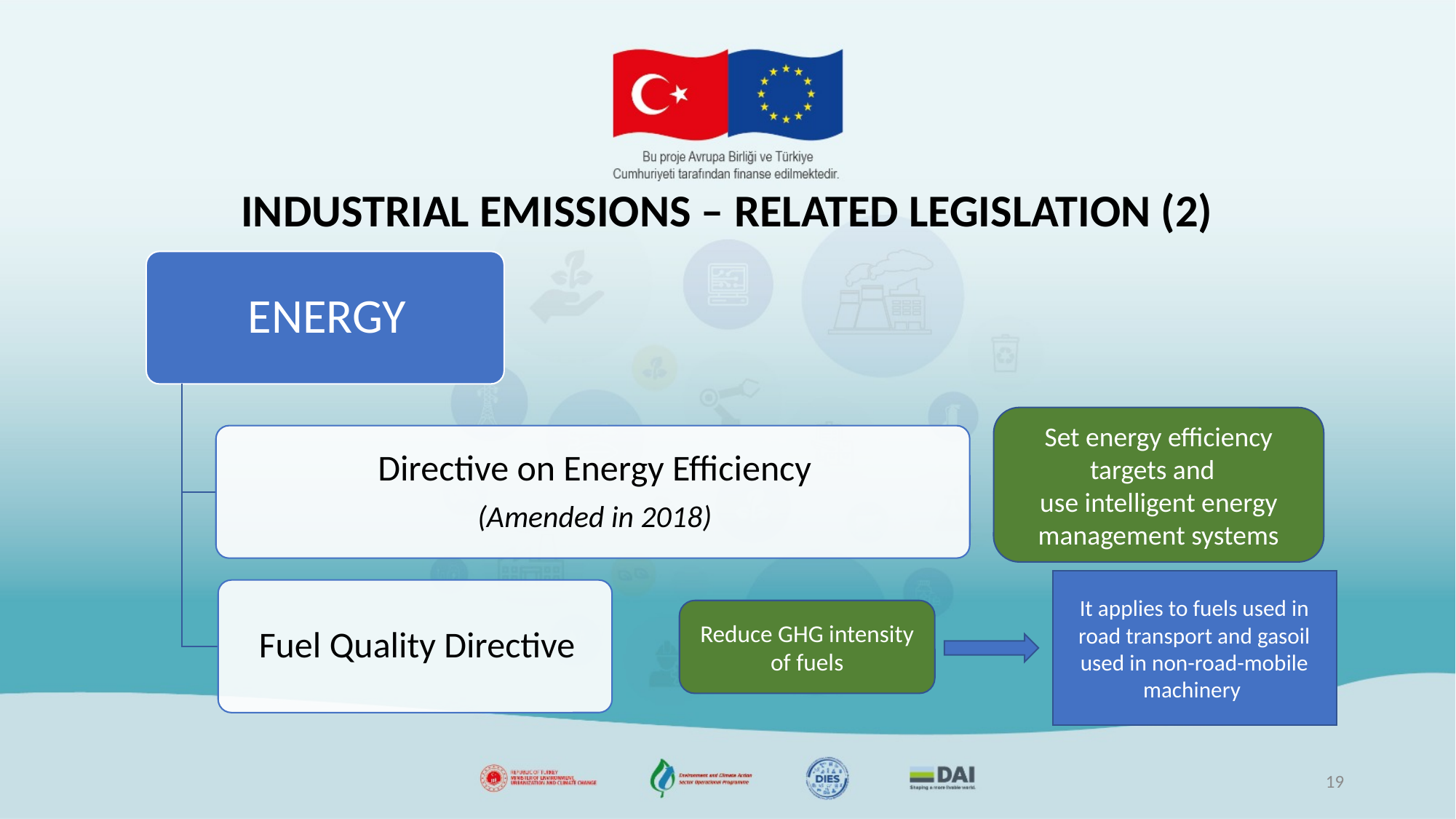

# INDUSTRIAL EMISSIONS – RELATED LEGISLATION (2)
ENERGY
Directive on Energy Efficiency
(Amended in 2018)
Fuel Quality Directive
Set energy efficiency targets and
use intelligent energy management systems
It applies to fuels used in road transport and gasoil used in non-road-mobile machinery
Reduce GHG intensity of fuels

19